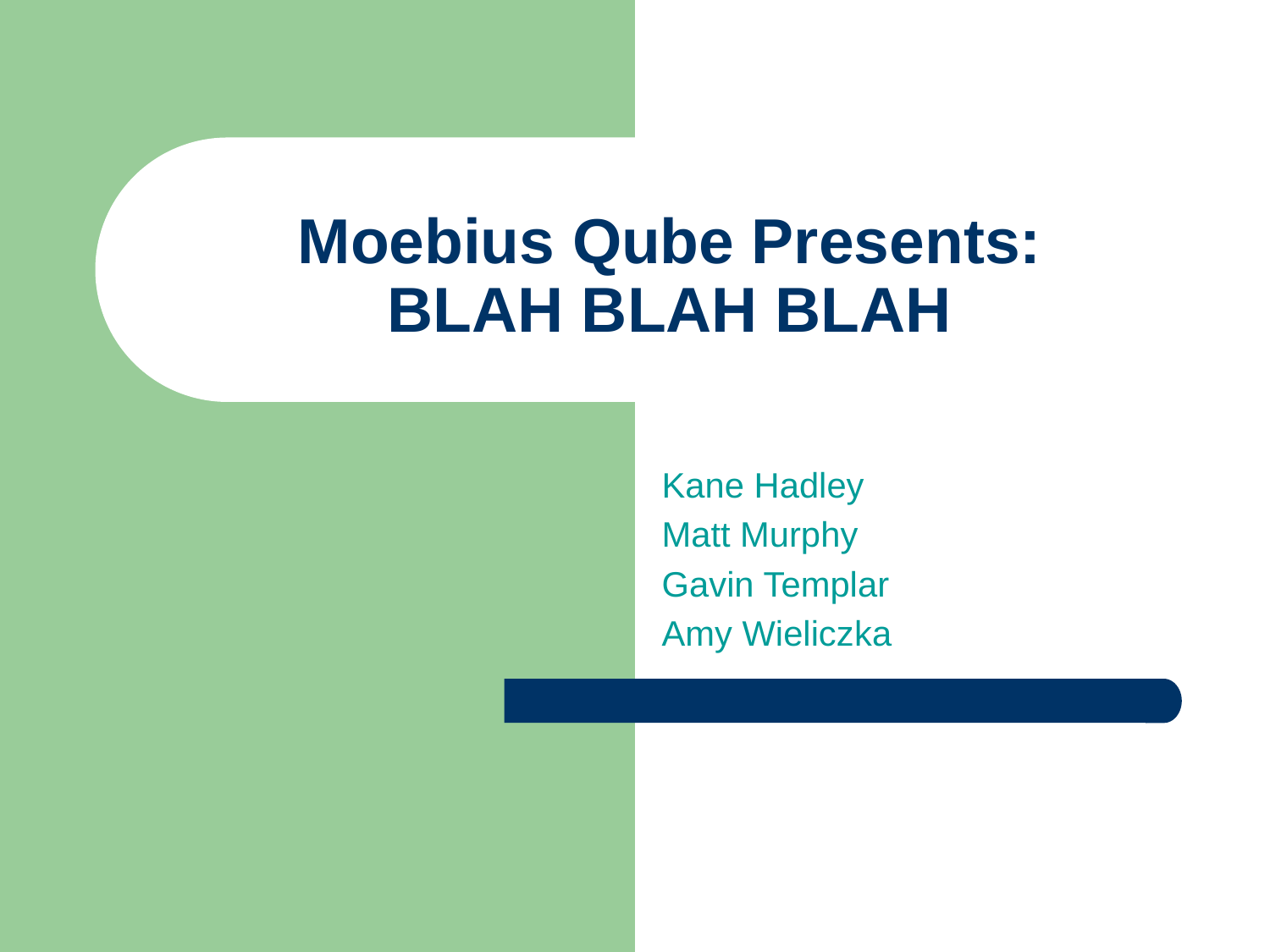

# Moebius Qube Presents: BLAH BLAH BLAH
Kane Hadley
Matt Murphy
Gavin Templar
Amy Wieliczka